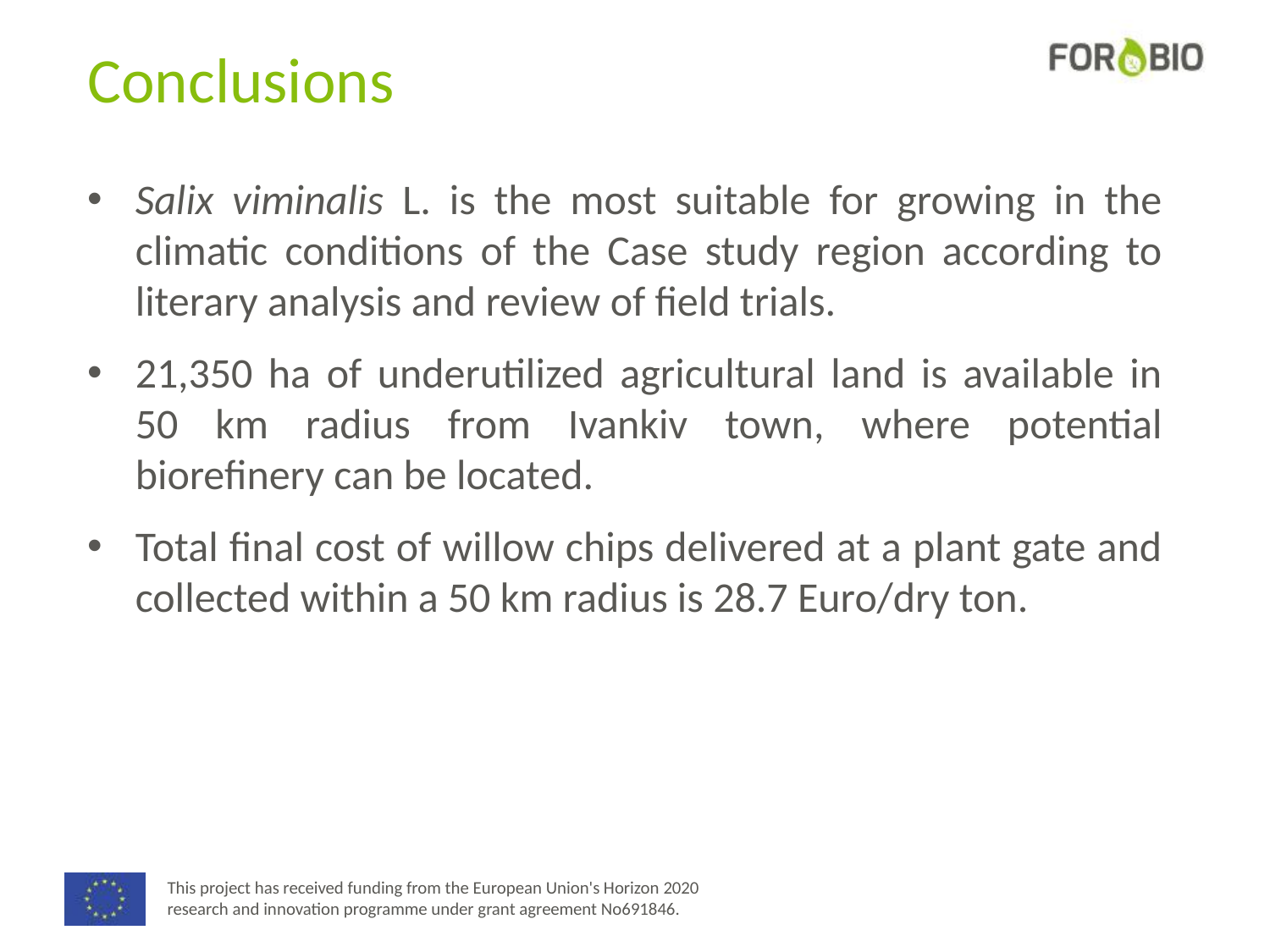

# Conclusions
Salix viminalis L. is the most suitable for growing in the climatic conditions of the Case study region according to literary analysis and review of field trials.
21,350 ha of underutilized agricultural land is available in 50 km radius from Ivankiv town, where potential biorefinery can be located.
Total final cost of willow chips delivered at a plant gate and collected within a 50 km radius is 28.7 Euro/dry ton.